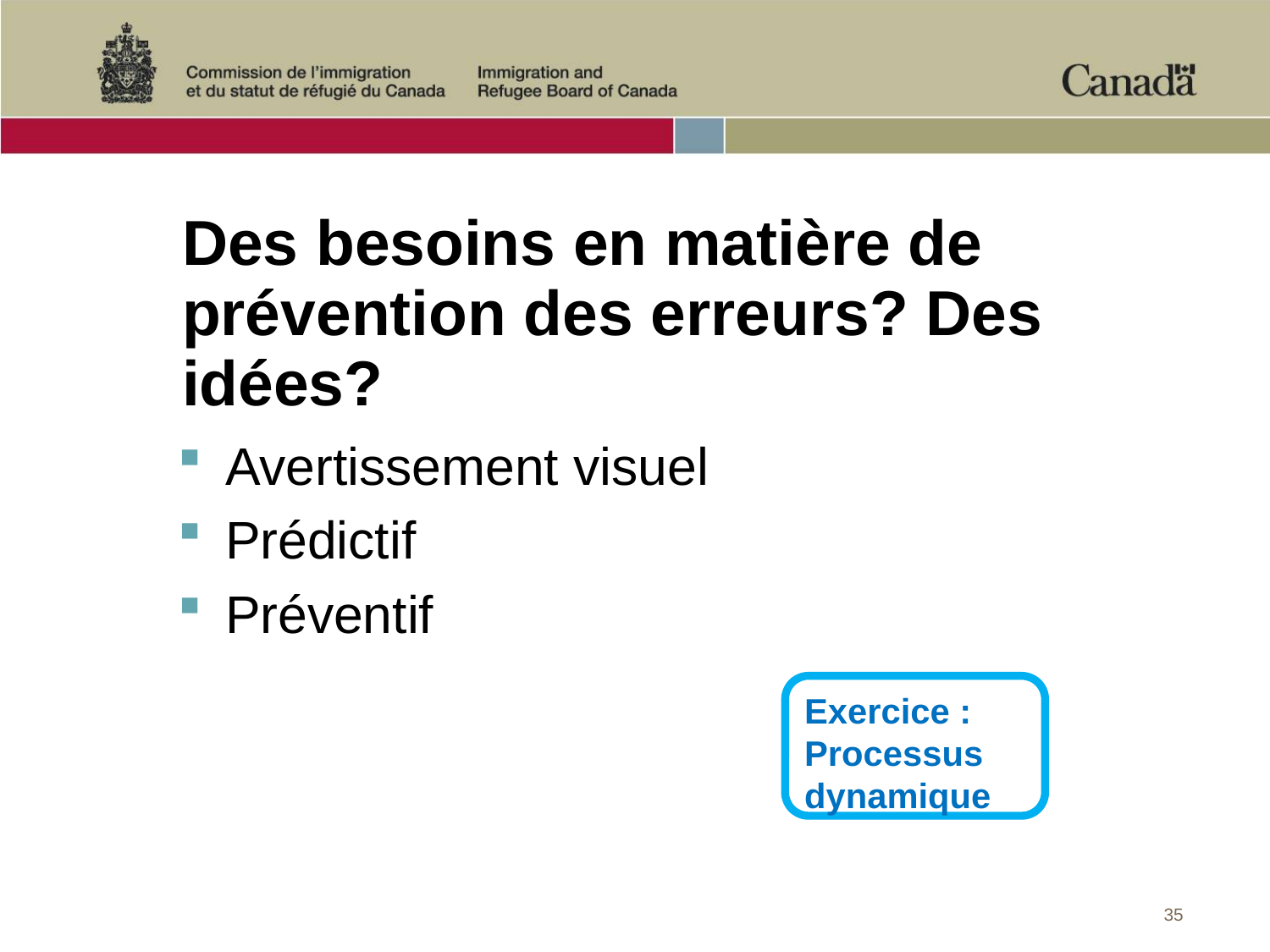

# Des besoins en matière de prévention des erreurs? Des idées?
Avertissement visuel
Prédictif
Préventif
Exercice :
Processus
dynamique
35